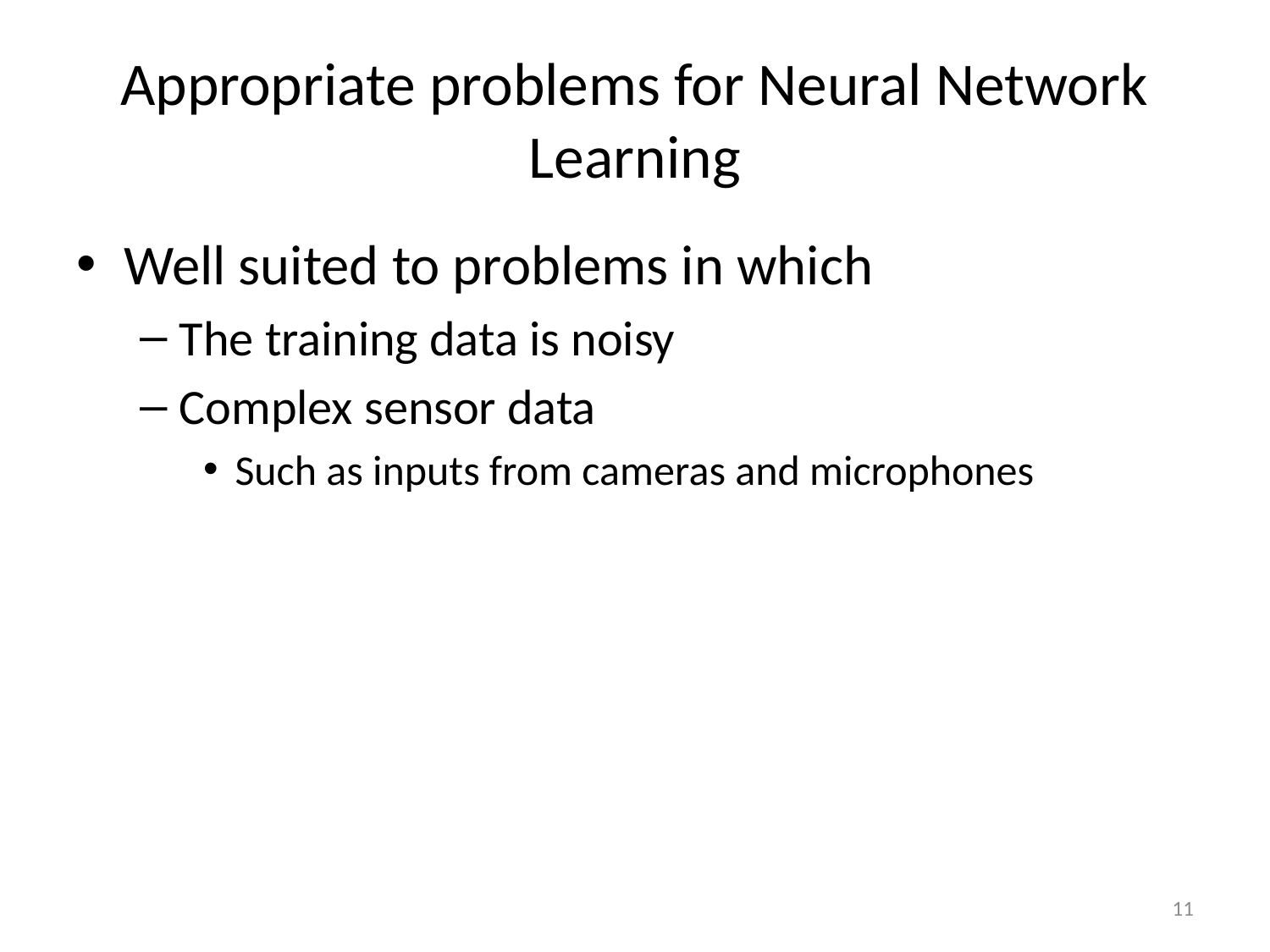

# Appropriate problems for Neural Network Learning
Well suited to problems in which
The training data is noisy
Complex sensor data
Such as inputs from cameras and microphones
11